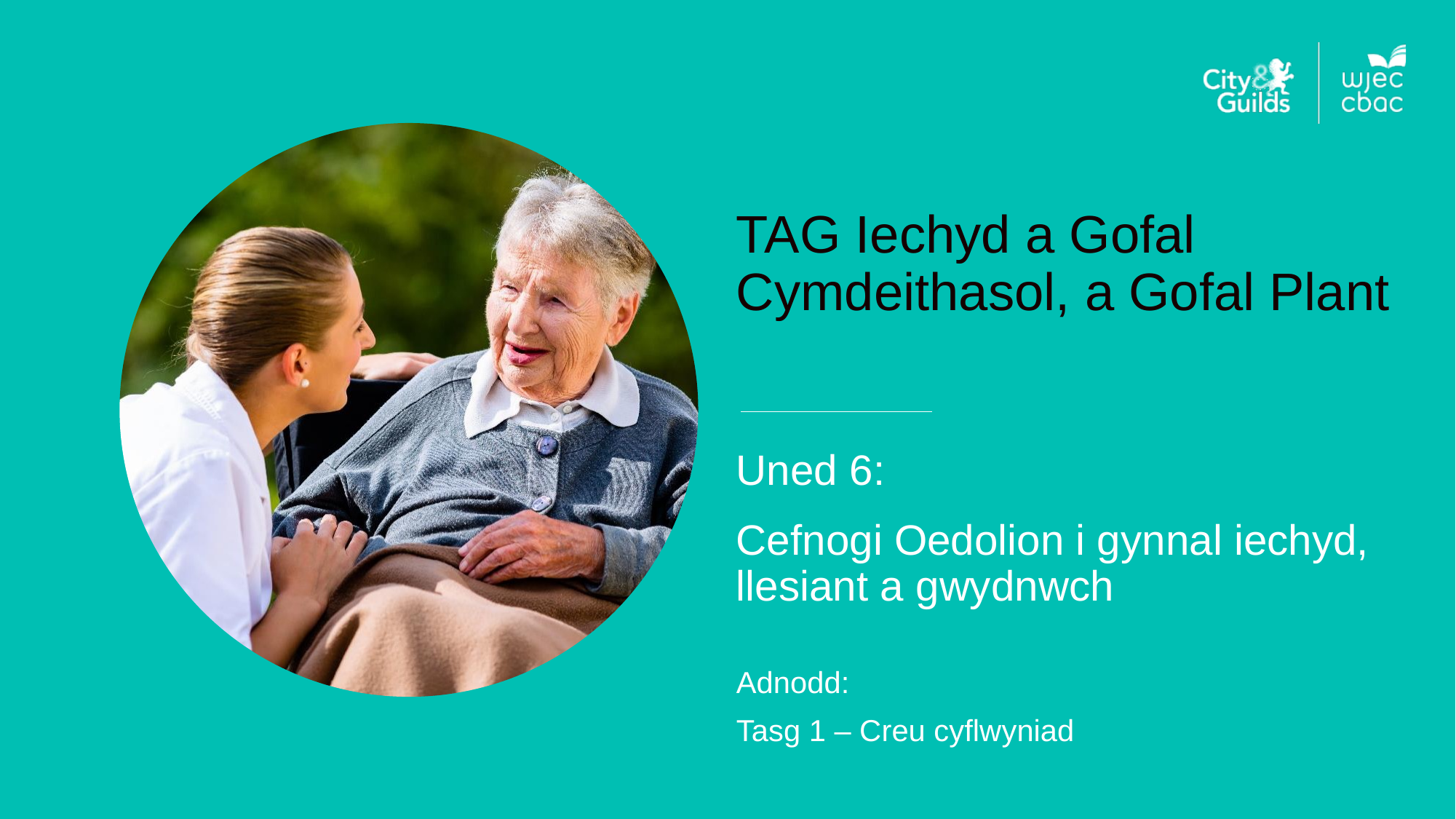

# TAG Iechyd a Gofal Cymdeithasol, a Gofal Plant
Uned 6:
Cefnogi Oedolion i gynnal iechyd, llesiant a gwydnwch

Adnodd:
Tasg 1 – Creu cyflwyniad